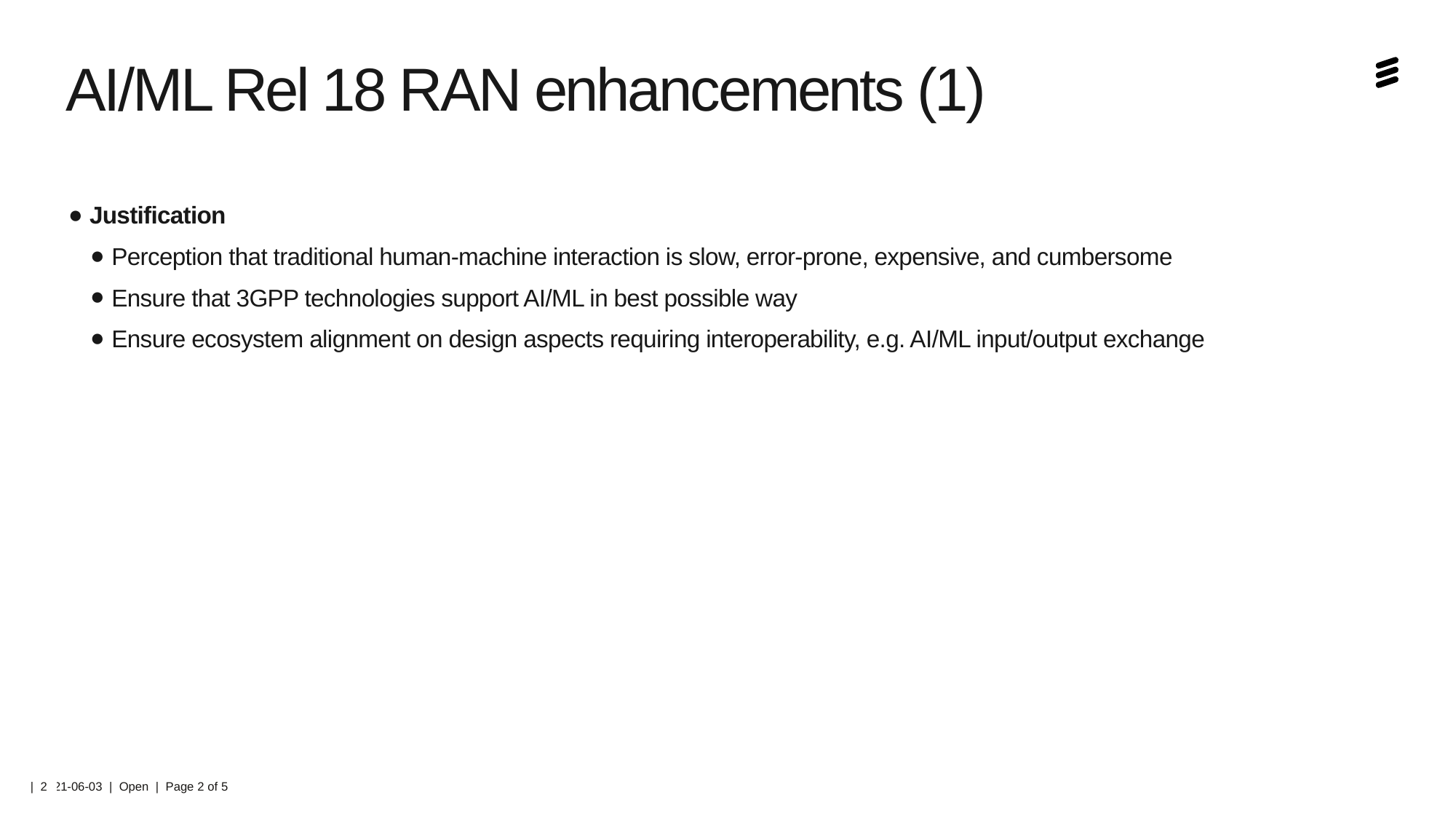

# AI/ML Rel 18 RAN enhancements (1)
Justification
Perception that traditional human-machine interaction is slow, error-prone, expensive, and cumbersome
Ensure that 3GPP technologies support AI/ML in best possible way
Ensure ecosystem alignment on design aspects requiring interoperability, e.g. AI/ML input/output exchange